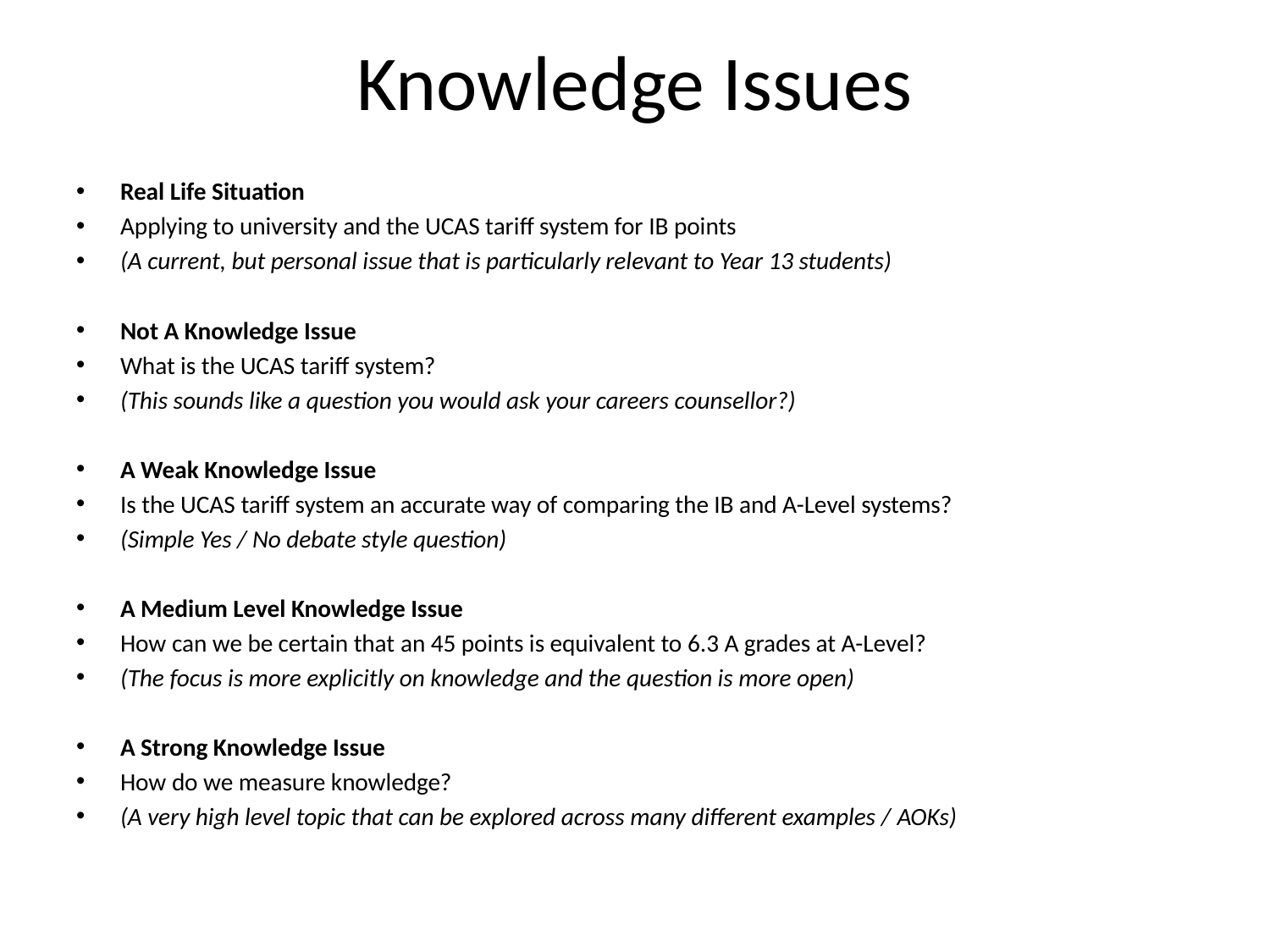

# Knowledge Issues
Real Life Situation
Applying to university and the UCAS tariff system for IB points
(A current, but personal issue that is particularly relevant to Year 13 students)

Not A Knowledge Issue
What is the UCAS tariff system?
(This sounds like a question you would ask your careers counsellor?)

A Weak Knowledge Issue
Is the UCAS tariff system an accurate way of comparing the IB and A-Level systems?
(Simple Yes / No debate style question)

A Medium Level Knowledge Issue
How can we be certain that an 45 points is equivalent to 6.3 A grades at A-Level?
(The focus is more explicitly on knowledge and the question is more open)

A Strong Knowledge Issue
How do we measure knowledge?
(A very high level topic that can be explored across many different examples / AOKs)